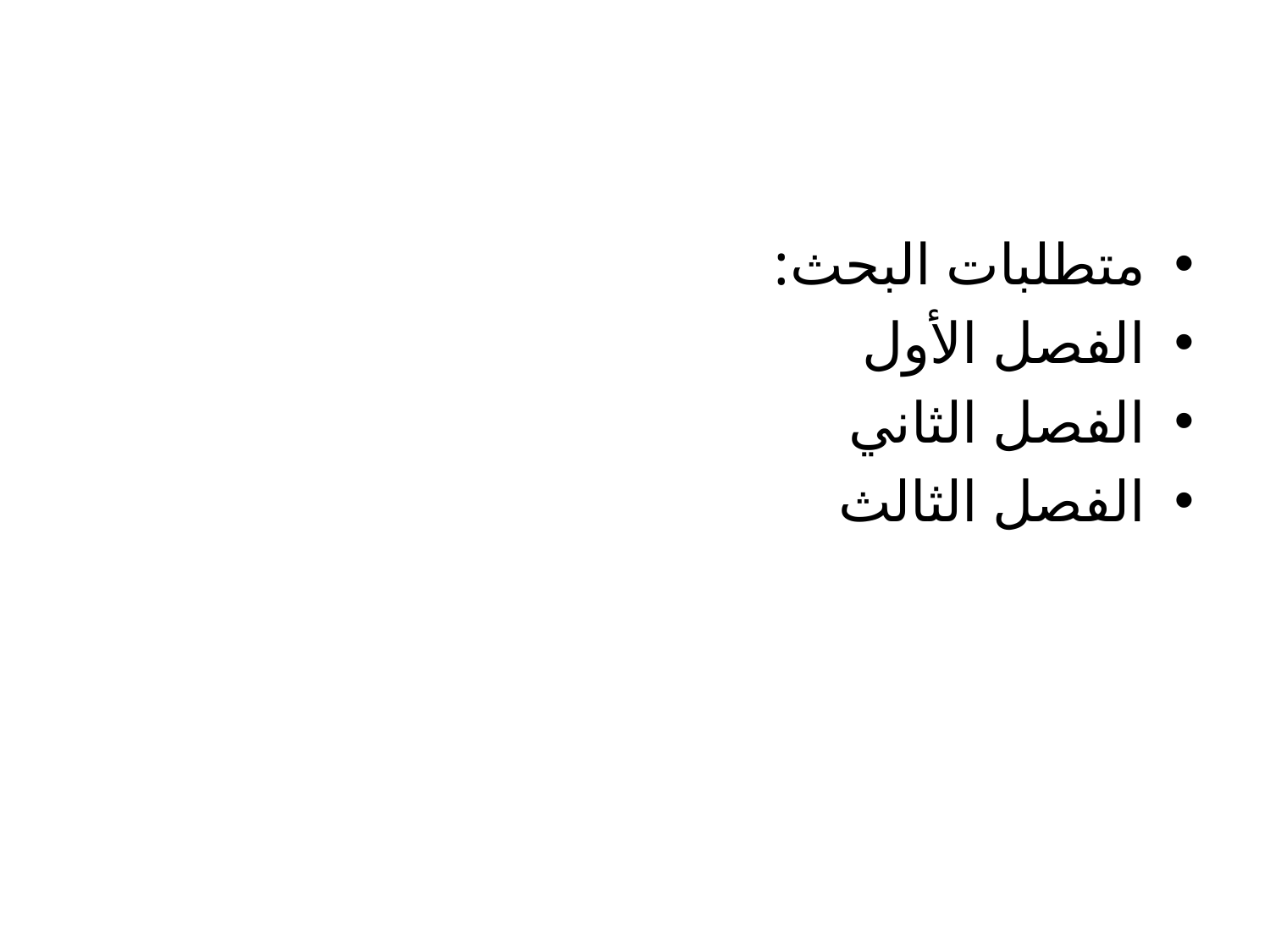

#
متطلبات البحث:
الفصل الأول
الفصل الثاني
الفصل الثالث